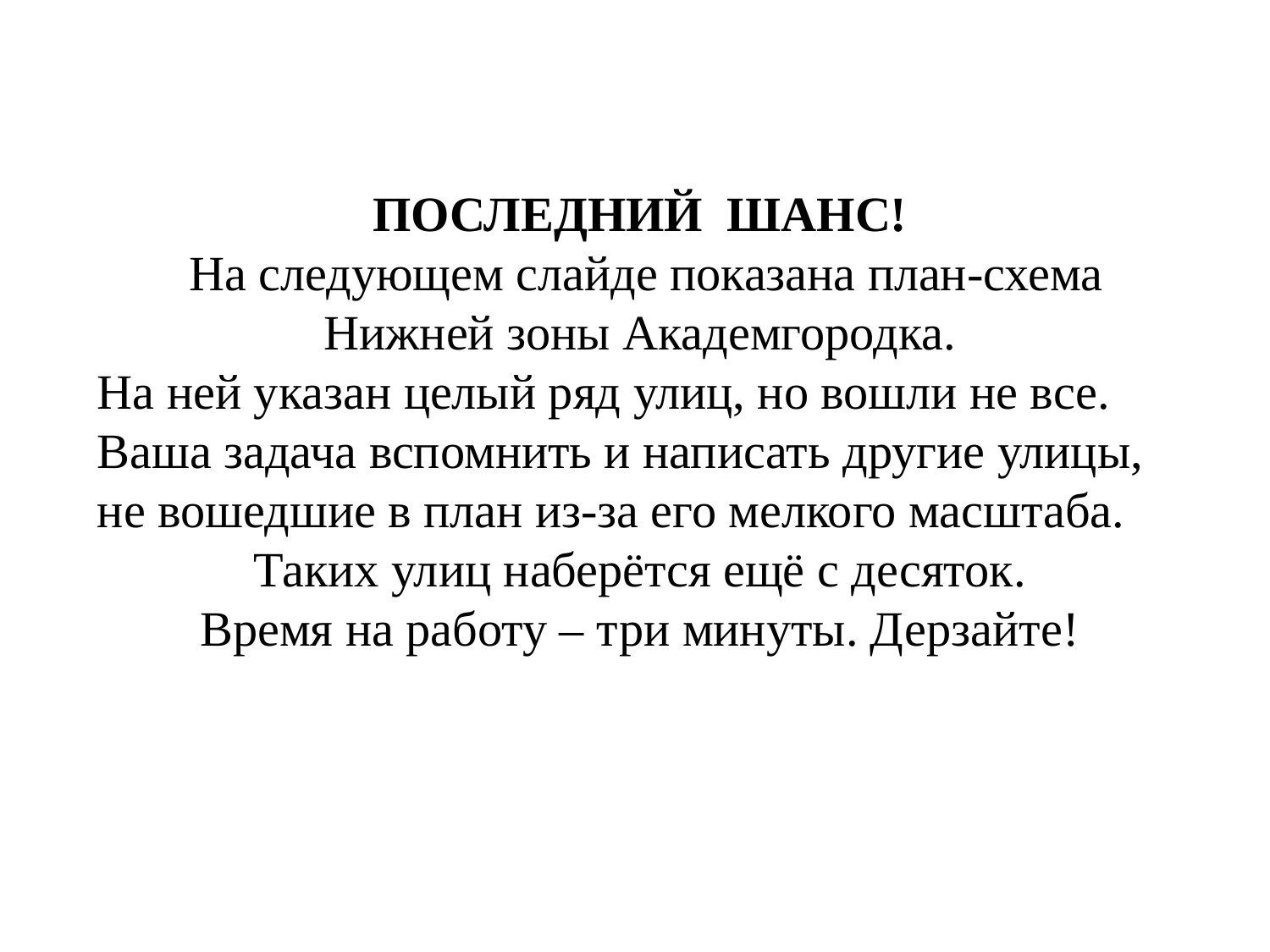

ПОСЛЕДНИЙ  ШАНС!
 На следующем слайде показана план-схема Нижней зоны Академгородка.
На ней указан целый ряд улиц, но вошли не все. Ваша задача вспомнить и написать другие улицы, не вошедшие в план из-за его мелкого масштаба.
Таких улиц наберётся ещё с десяток.
Время на работу – три минуты. Дерзайте!